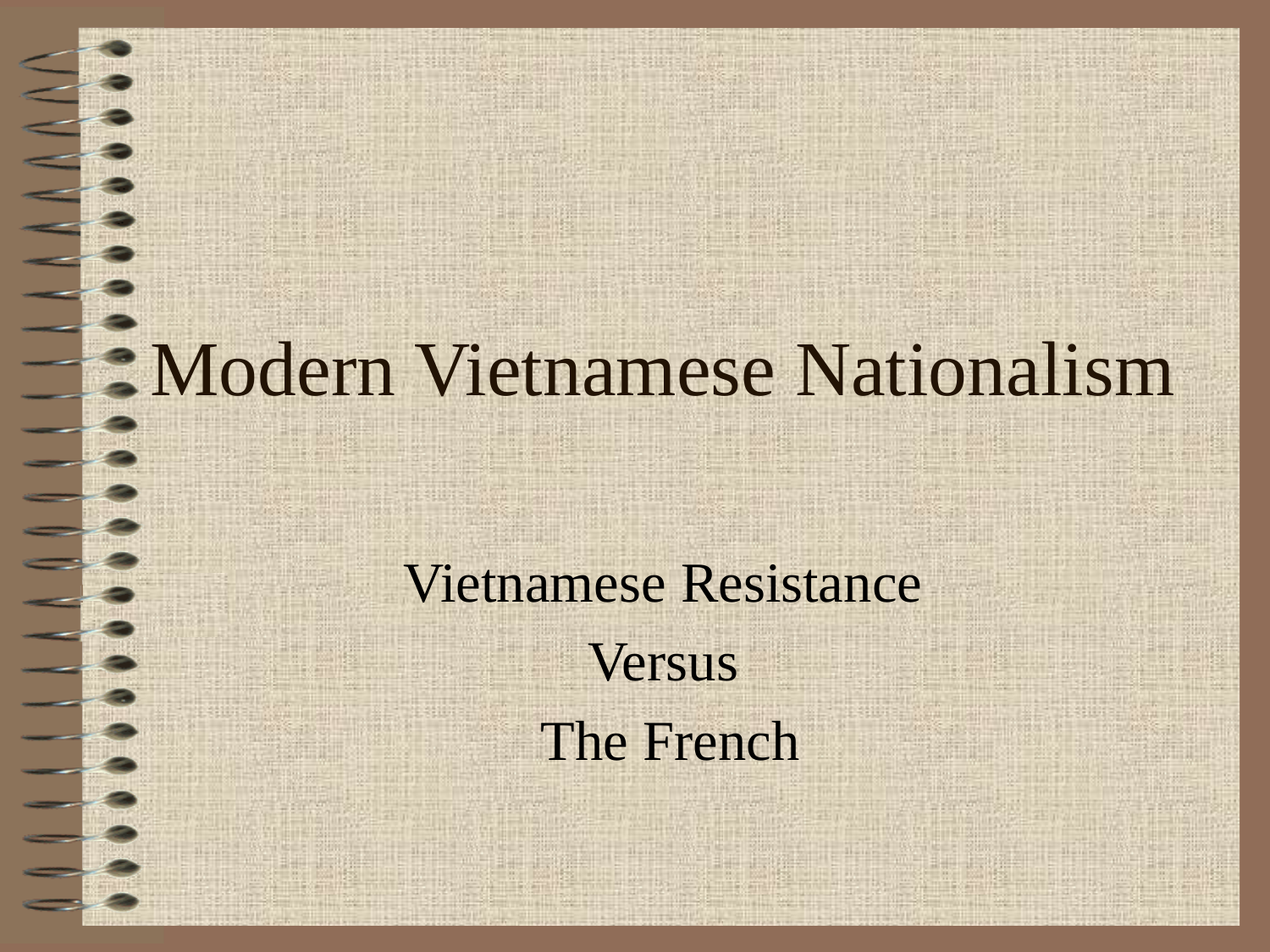

# Modern Vietnamese Nationalism
Vietnamese Resistance
Versus
The French